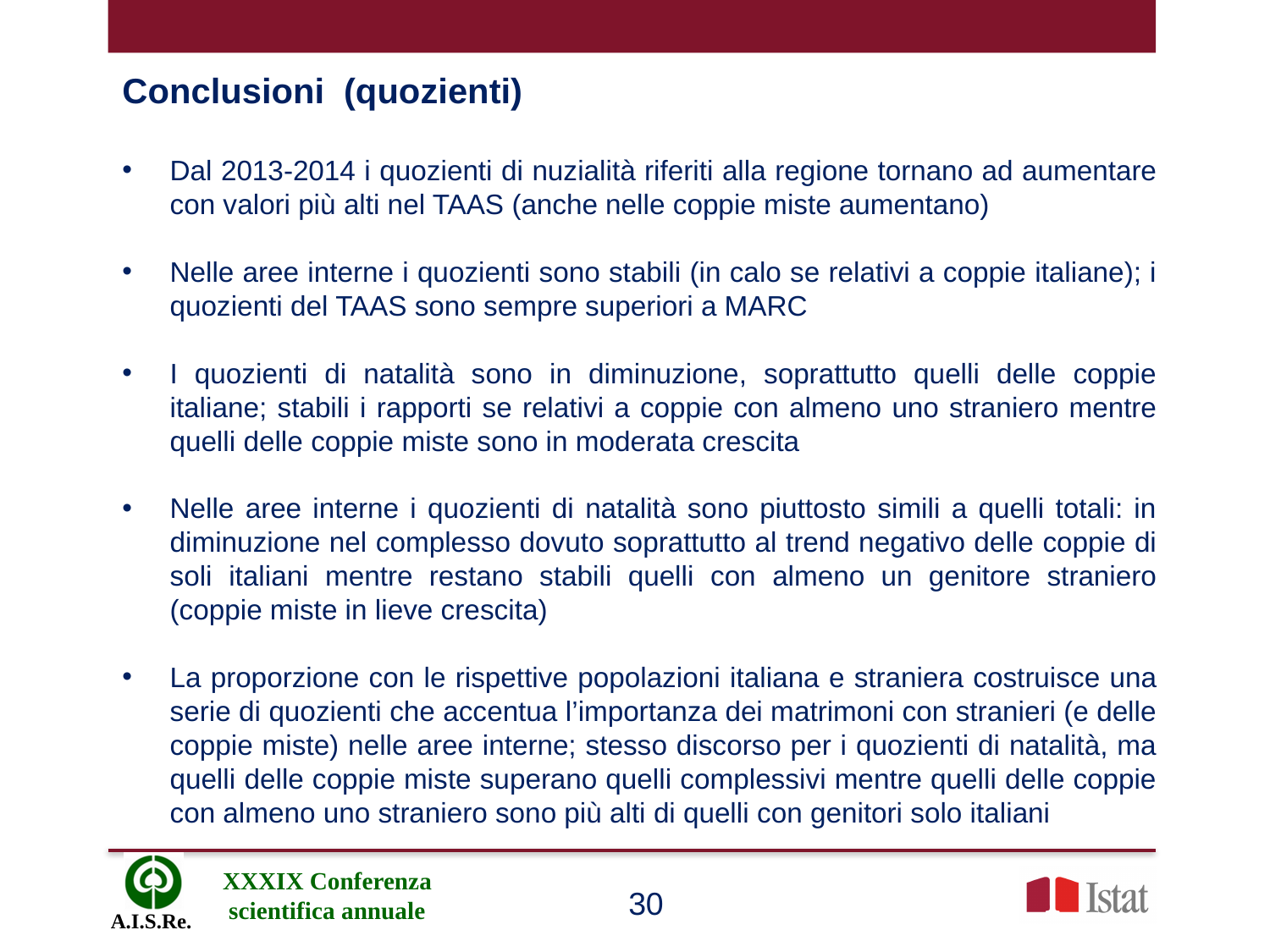

Conclusioni  (quozienti)

Dal 2013-2014 i quozienti di nuzialità riferiti alla regione tornano ad aumentare con valori più alti nel TAAS (anche nelle coppie miste aumentano)

Nelle aree interne i quozienti sono stabili (in calo se relativi a coppie italiane); i quozienti del TAAS sono sempre superiori a MARC

I quozienti di natalità sono in diminuzione, soprattutto quelli delle coppie italiane; stabili i rapporti se relativi a coppie con almeno uno straniero mentre quelli delle coppie miste sono in moderata crescita

Nelle aree interne i quozienti di natalità sono piuttosto simili a quelli totali: in diminuzione nel complesso dovuto soprattutto al trend negativo delle coppie di soli italiani mentre restano stabili quelli con almeno un genitore straniero (coppie miste in lieve crescita)

La proporzione con le rispettive popolazioni italiana e straniera costruisce una serie di quozienti che accentua l’importanza dei matrimoni con stranieri (e delle coppie miste) nelle aree interne; stesso discorso per i quozienti di natalità, ma quelli delle coppie miste superano quelli complessivi mentre quelli delle coppie con almeno uno straniero sono più alti di quelli con genitori solo italiani
30